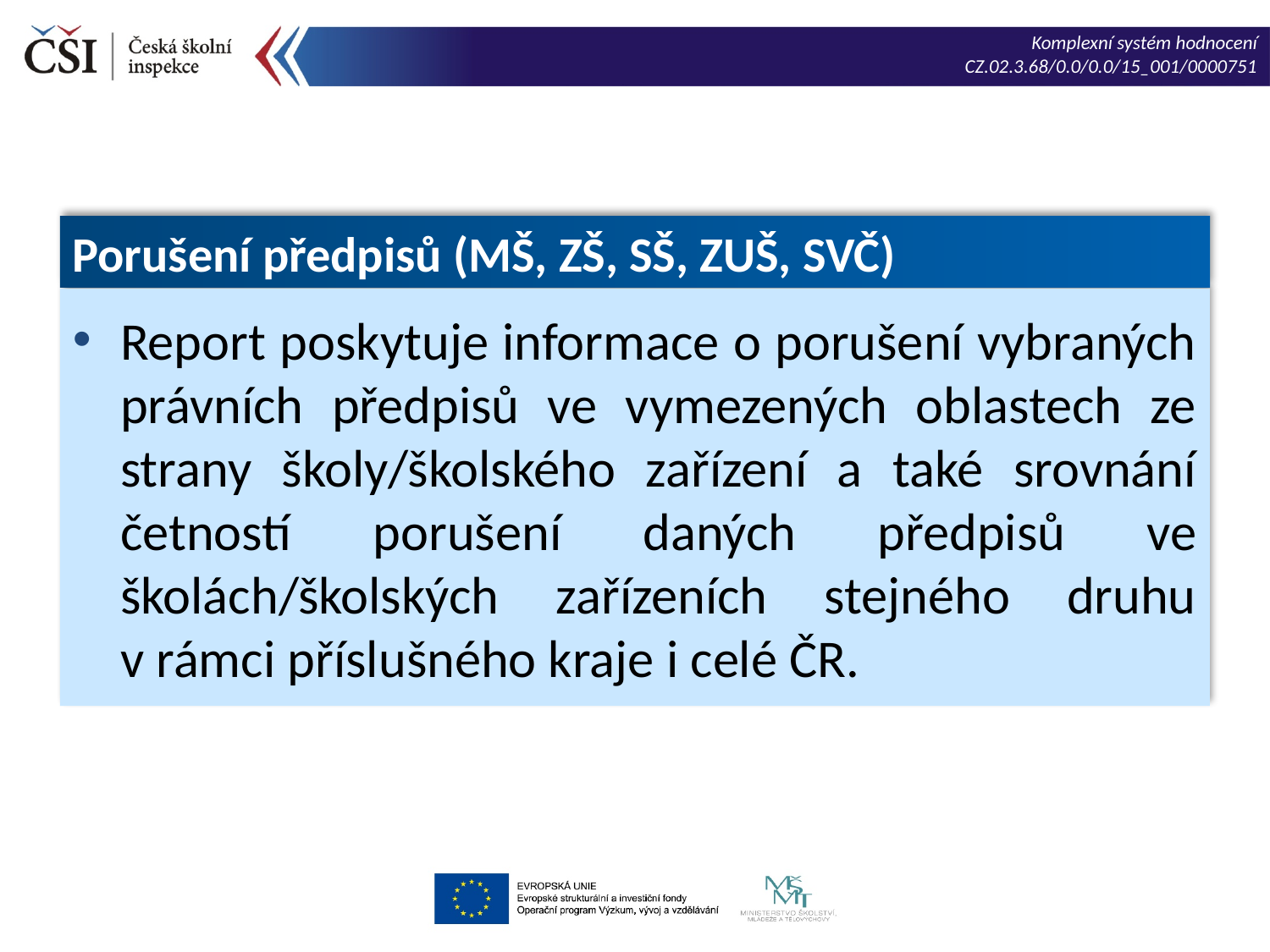

Porušení předpisů (MŠ, ZŠ, SŠ, ZUŠ, SVČ)
Report poskytuje informace o porušení vybraných právních předpisů ve vymezených oblastech ze strany školy/školského zařízení a také srovnání četností porušení daných předpisů ve školách/školských zařízeních stejného druhu v rámci příslušného kraje i celé ČR.